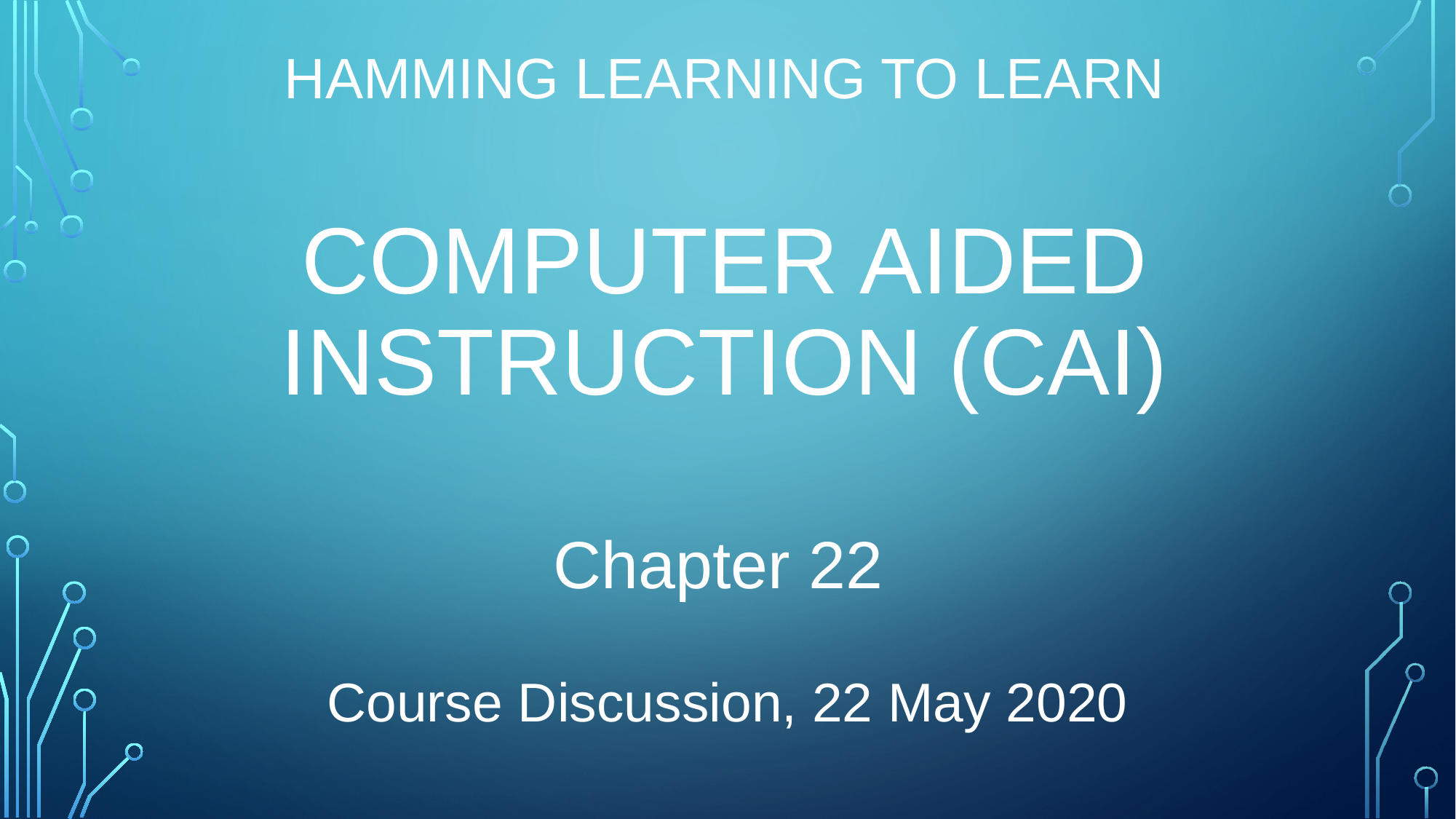

# Hamming Learning to Learn Computer Aided Instruction (CAI)
Chapter 22

Course Discussion, 22 May 2020